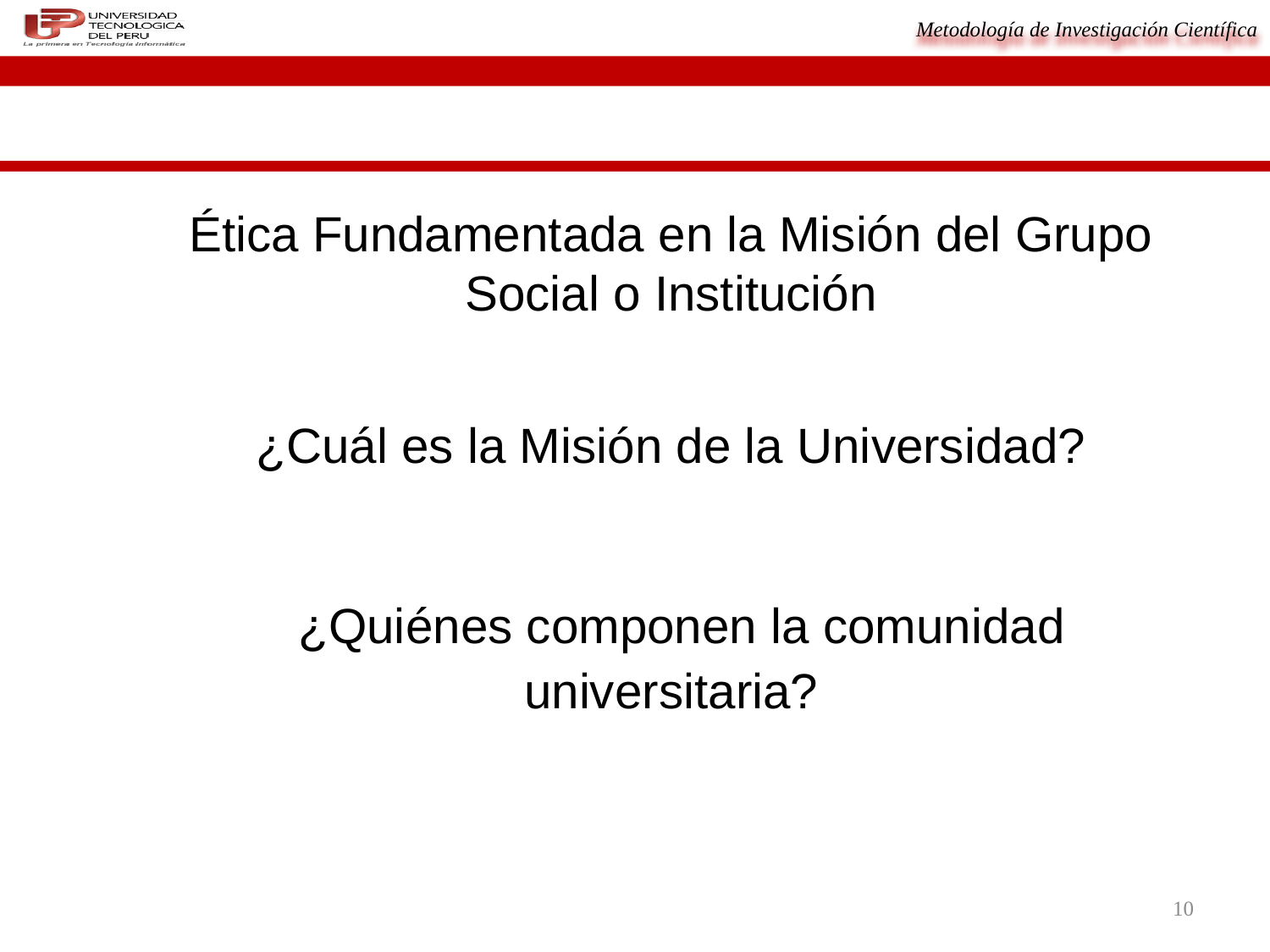

# Ética Fundamentada en la Misión del Grupo Social o Institución ¿Cuál es la Misión de la Universidad? ¿Quiénes componen la comunidad universitaria?
10